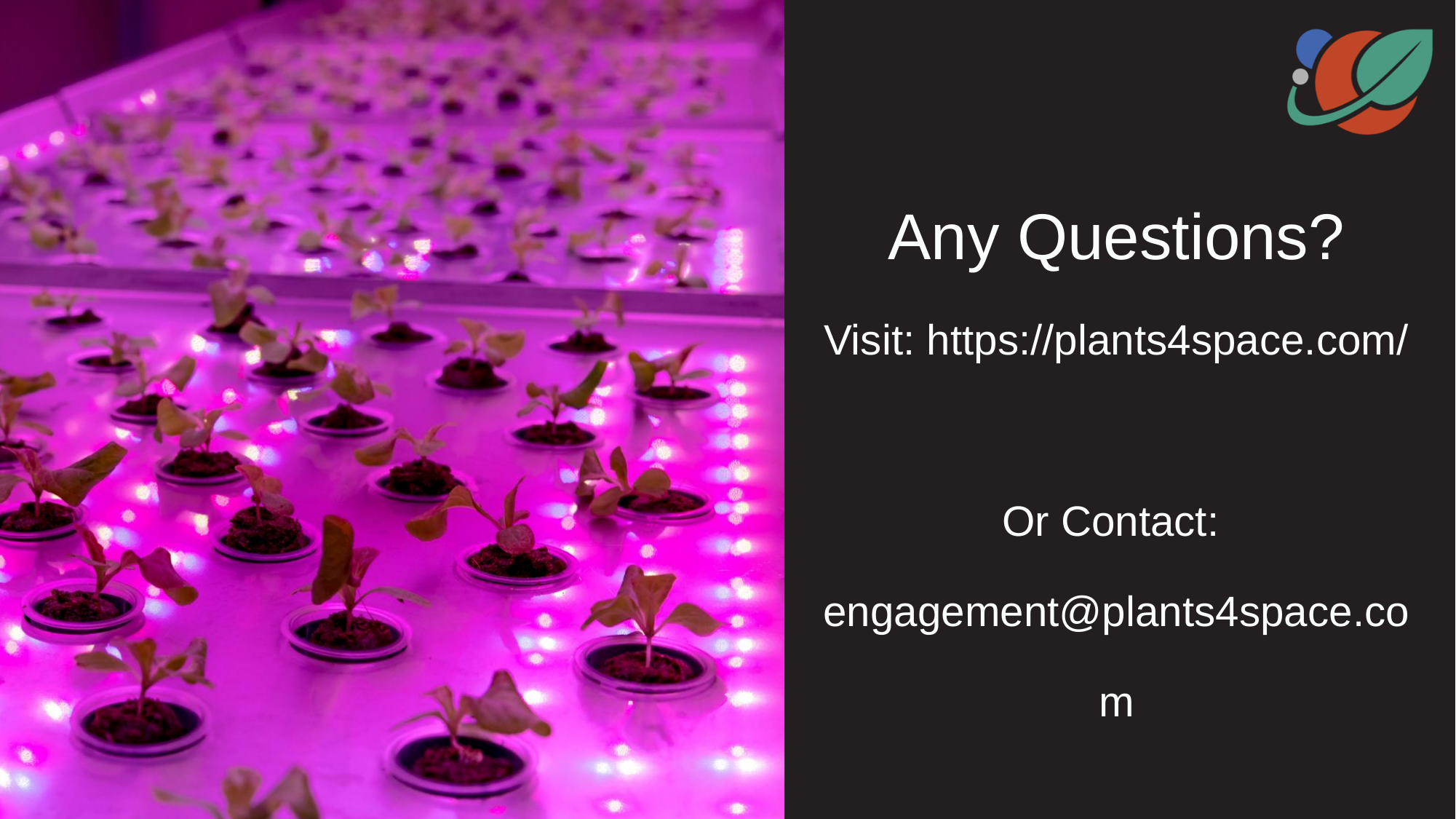

Any Questions?
Visit: https://plants4space.com/

Or Contact:
engagement@plants4space.com